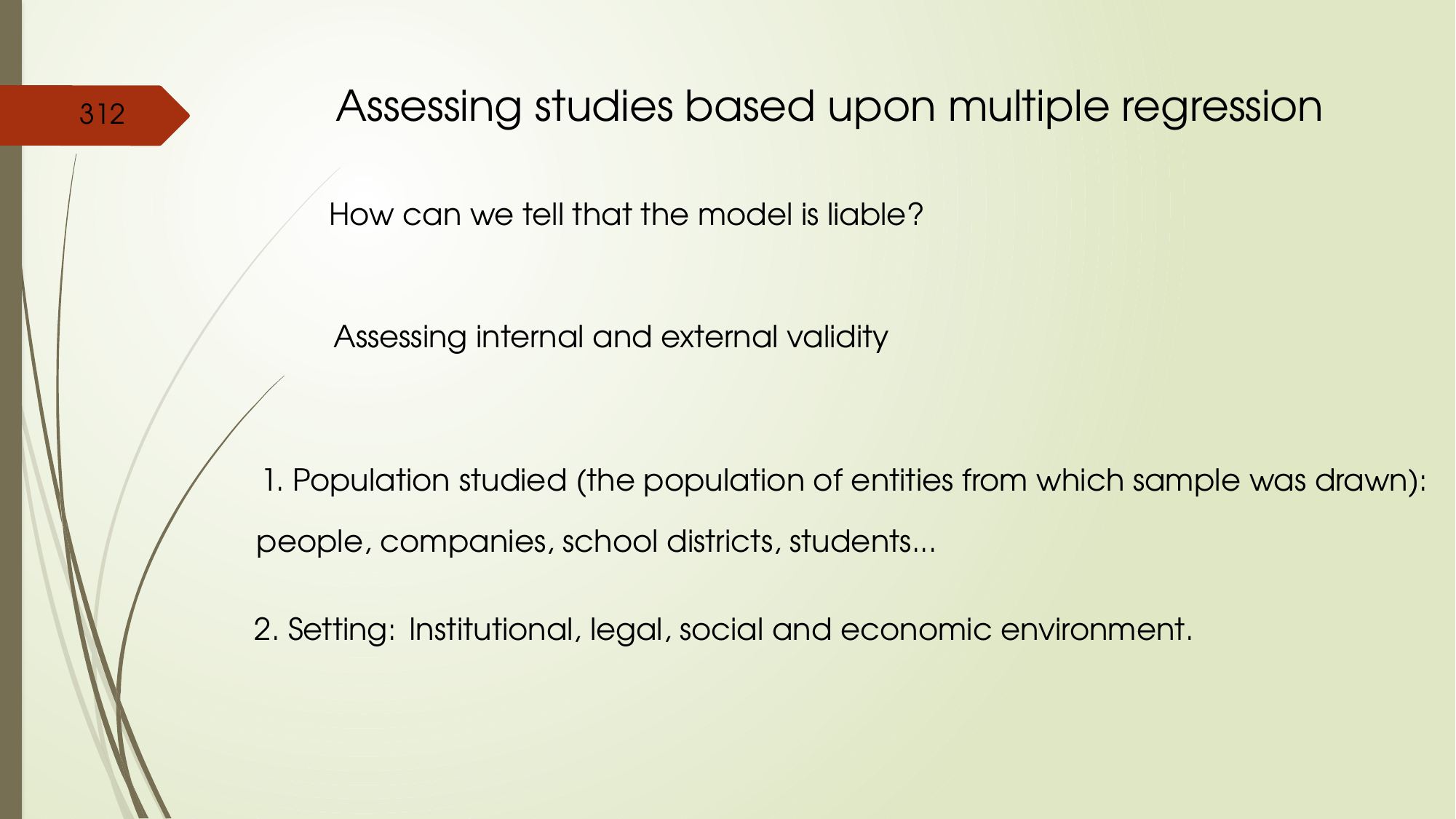

Assessing studies based upon multiple regression
312
How can we tell that the model is liable?
Assessing internal and external validity
1. Population studied (the population of entities from which sample was drawn):
people, companies, school districts, students...
2. Setting:
Institutional, legal, social and economic environment.